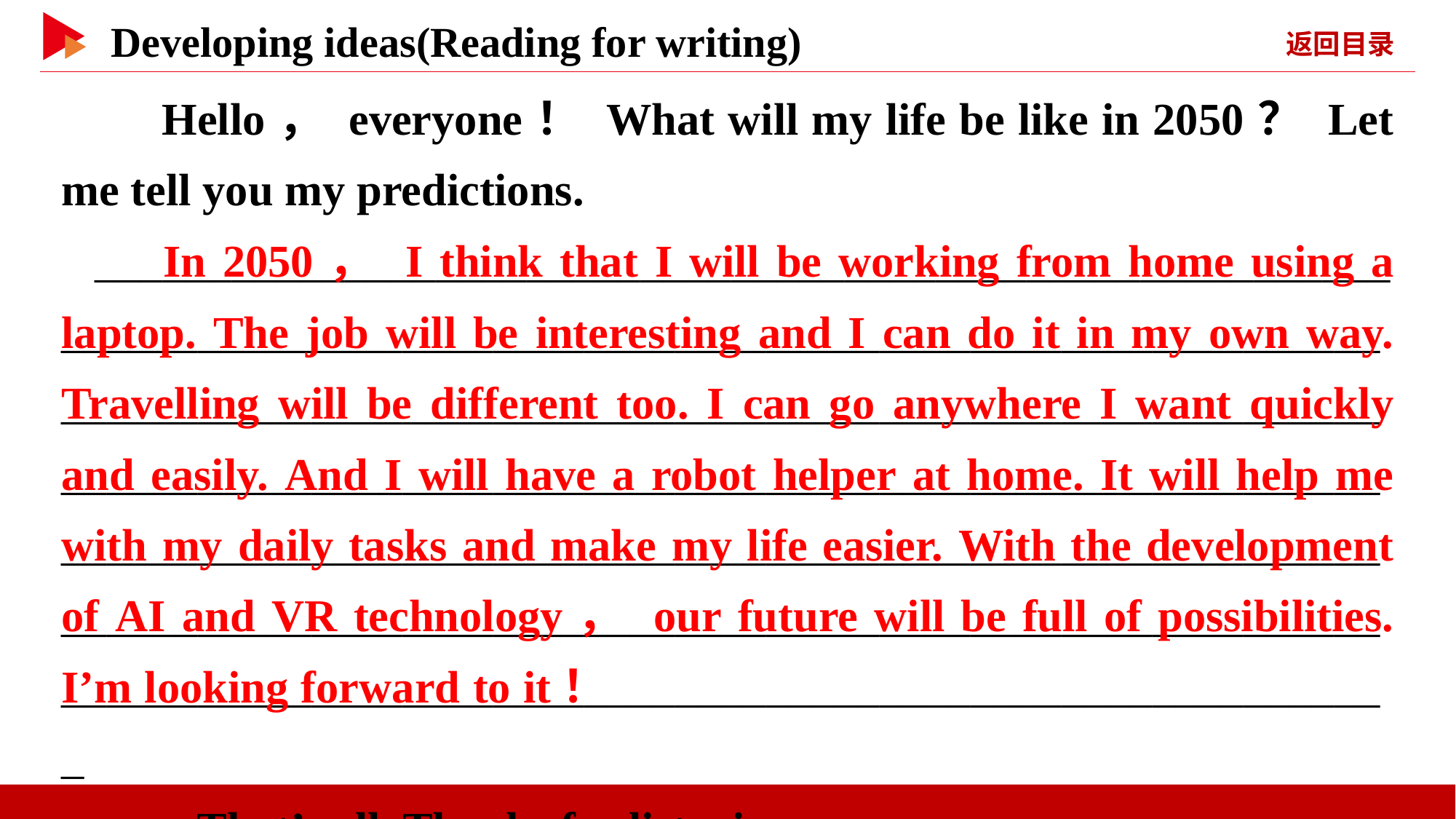

Hello， everyone！ What will my life be like in 2050？ Let me tell you my predictions.
______________________________________________________________________________________________________________________________________________________________________________________________________________________________________________________________________________________________________________________________________________________________________________________________________________________
　　That’s all. Thanks for listening.
 In 2050， I think that I will be working from home using a laptop. The job will be interesting and I can do it in my own way. Travelling will be different too. I can go anywhere I want quickly and easily. And I will have a robot helper at home. It will help me with my daily tasks and make my life easier. With the development of AI and VR technology， our future will be full of possibilities. I’m looking forward to it！